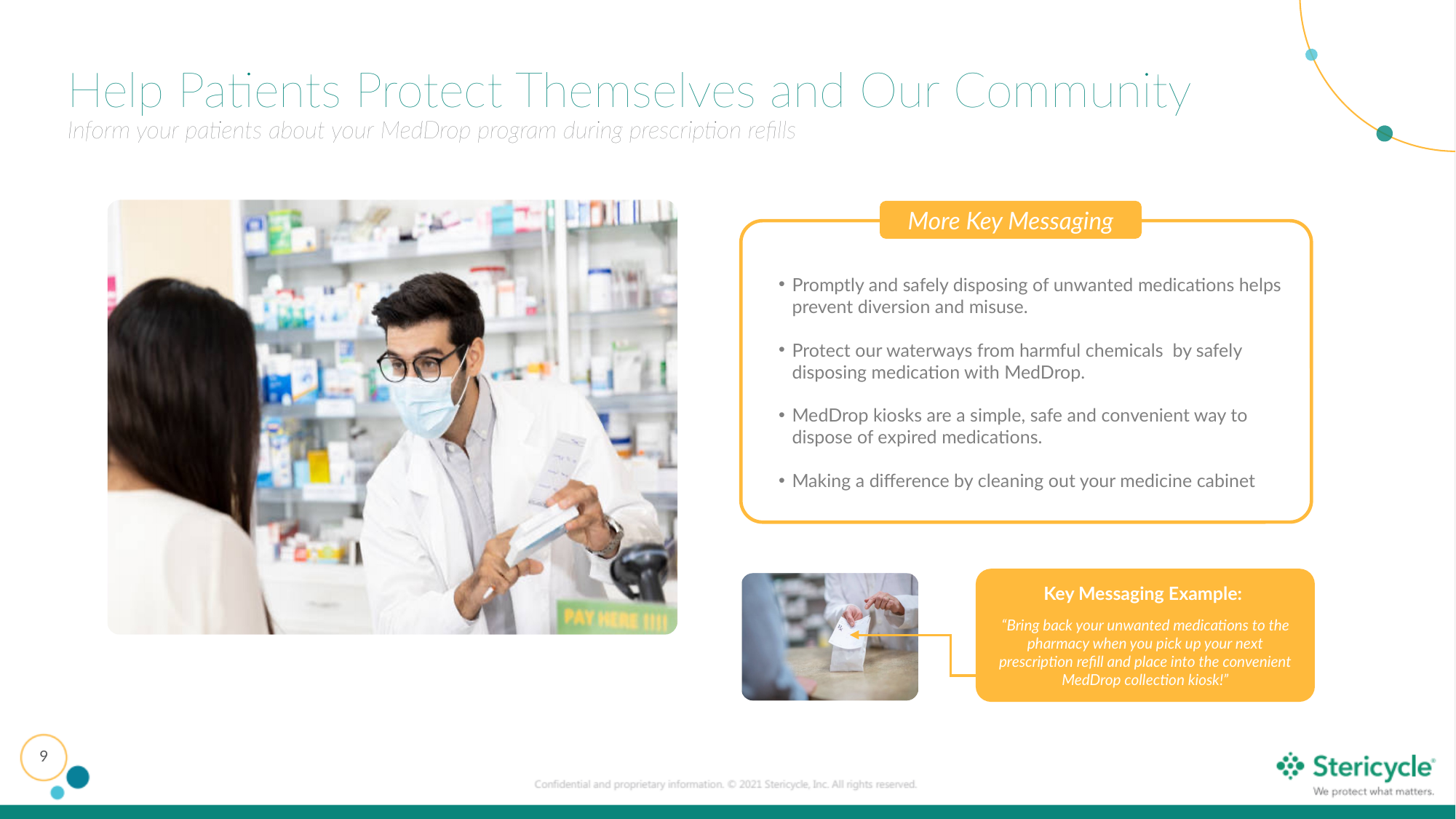

Help Patients Protect Themselves and Our Community
Inform your patients about your MedDrop program during prescription refills

More Key Messaging

Promptly and safely disposing of unwanted medications helps prevent diversion and misuse.

Protect our waterways from harmful chemicals  by safely disposing medication with MedDrop.

MedDrop kiosks are a simple, safe and convenient way to dispose of expired medications.

Making a difference by cleaning out your medicine cabinet
Key Messaging Example:
“Bring back your unwanted medications to the pharmacy when you pick up your next prescription refill and place into the convenient MedDrop collection kiosk!”

9